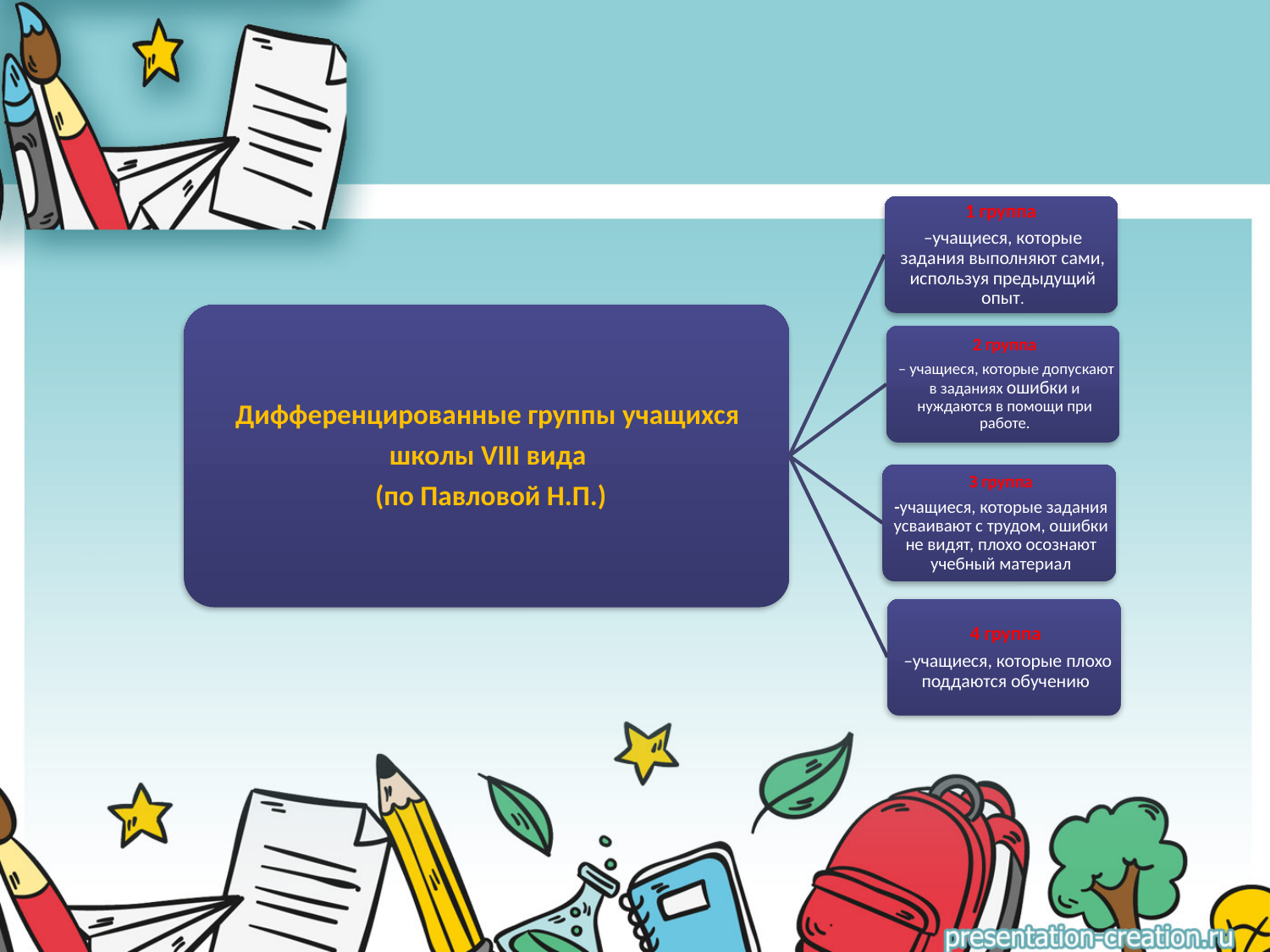

Дифференцированные группы учащихся
школы VIII вида
(по Павловой Н.П.)

1 группа
–учащиеся, которые задания выполняют сами, используя предыдущий опыт.

2 группа
 – учащиеся, которые допускают в заданиях ошибки и нуждаются в помощи при работе.

З группа
-учащиеся, которые задания усваивают с трудом, ошибки не видят, плохо осознают учебный материал

4 группа
 –учащиеся, которые плохо поддаются обучению